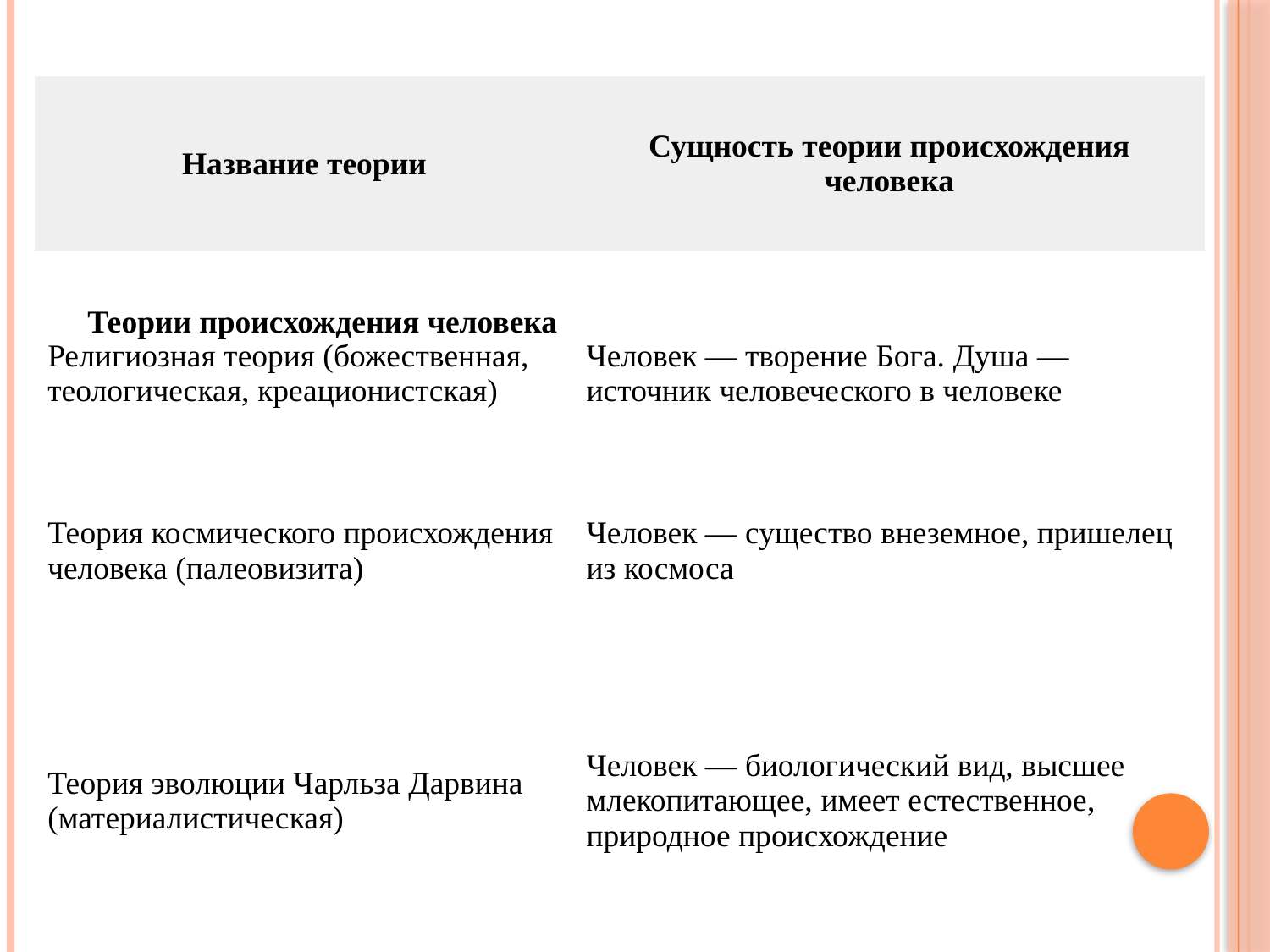

| Название теории | Сущность теории происхождения человека |
| --- | --- |
| Религиозная теория (божественная, теологическая, креационистская) | Человек — творение Бога. Душа — источник человеческого в человеке |
| Теория космического происхождения человека (палеовизита) | Человек — существо внеземное, пришелец из космоса |
| Теория эволюции Чарльза Дарвина (материалистическая) | Человек — биологический вид, высшее млекопитающее, имеет естественное, природное происхождение |
 Теории происхождения человека